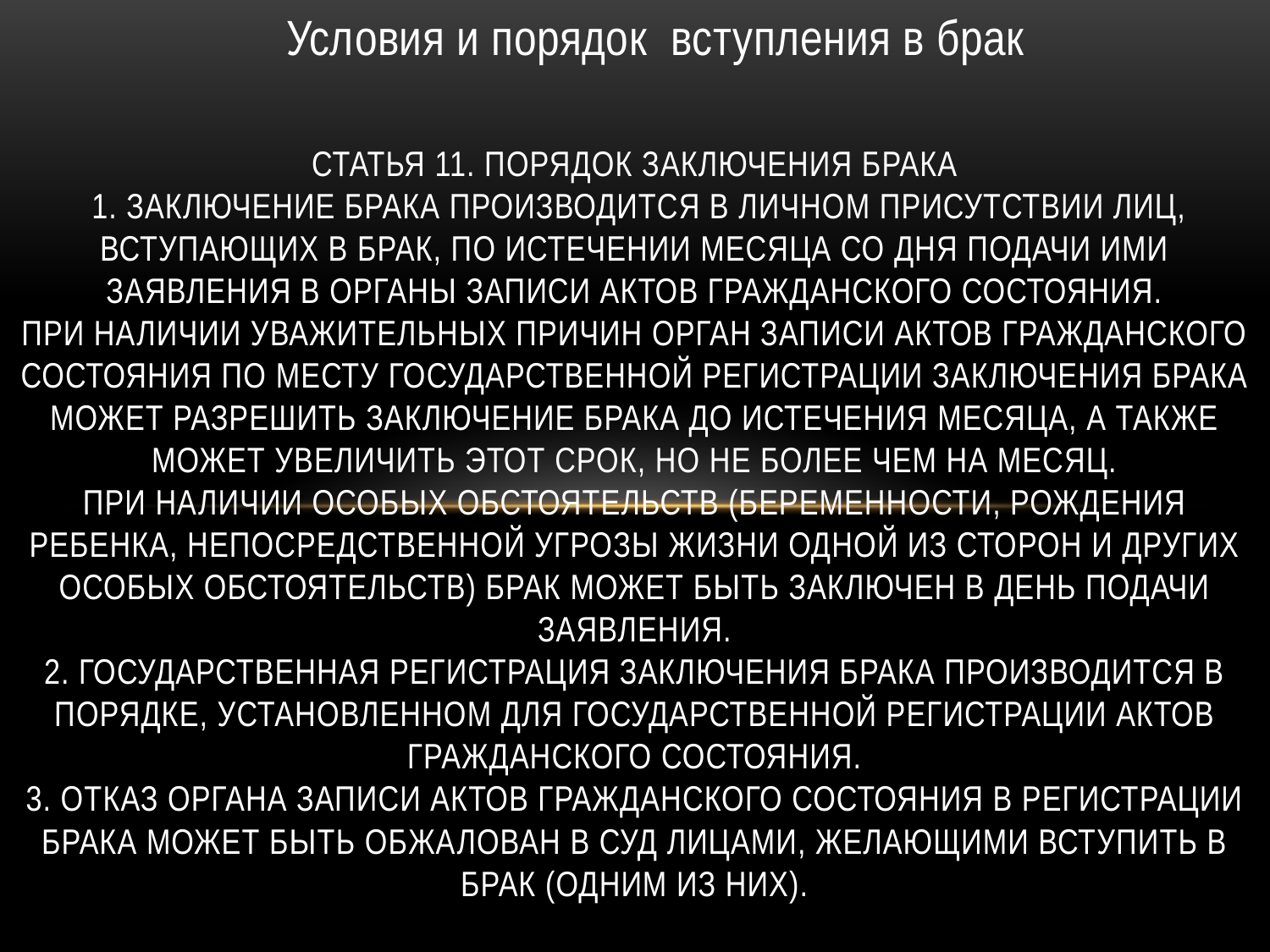

Условия и порядок  вступления в брак

# Статья 11. Порядок заключения брака 1. Заключение брака производится в личном присутствии лиц, вступающих в брак, по истечении месяца со дня подачи ими заявления в органы записи актов гражданского состояния. При наличии уважительных причин орган записи актов гражданского состояния по месту государственной регистрации заключения брака может разрешить заключение брака до истечения месяца, а также может увеличить этот срок, но не более чем на месяц. При наличии особых обстоятельств (беременности, рождения ребенка, непосредственной угрозы жизни одной из сторон и других особых обстоятельств) брак может быть заключен в день подачи заявления. 2. Государственная регистрация заключения брака производится в порядке, установленном для государственной регистрации актов гражданского состояния. 3. Отказ органа записи актов гражданского состояния в регистрации брака может быть обжалован в суд лицами, желающими вступить в брак (одним из них).